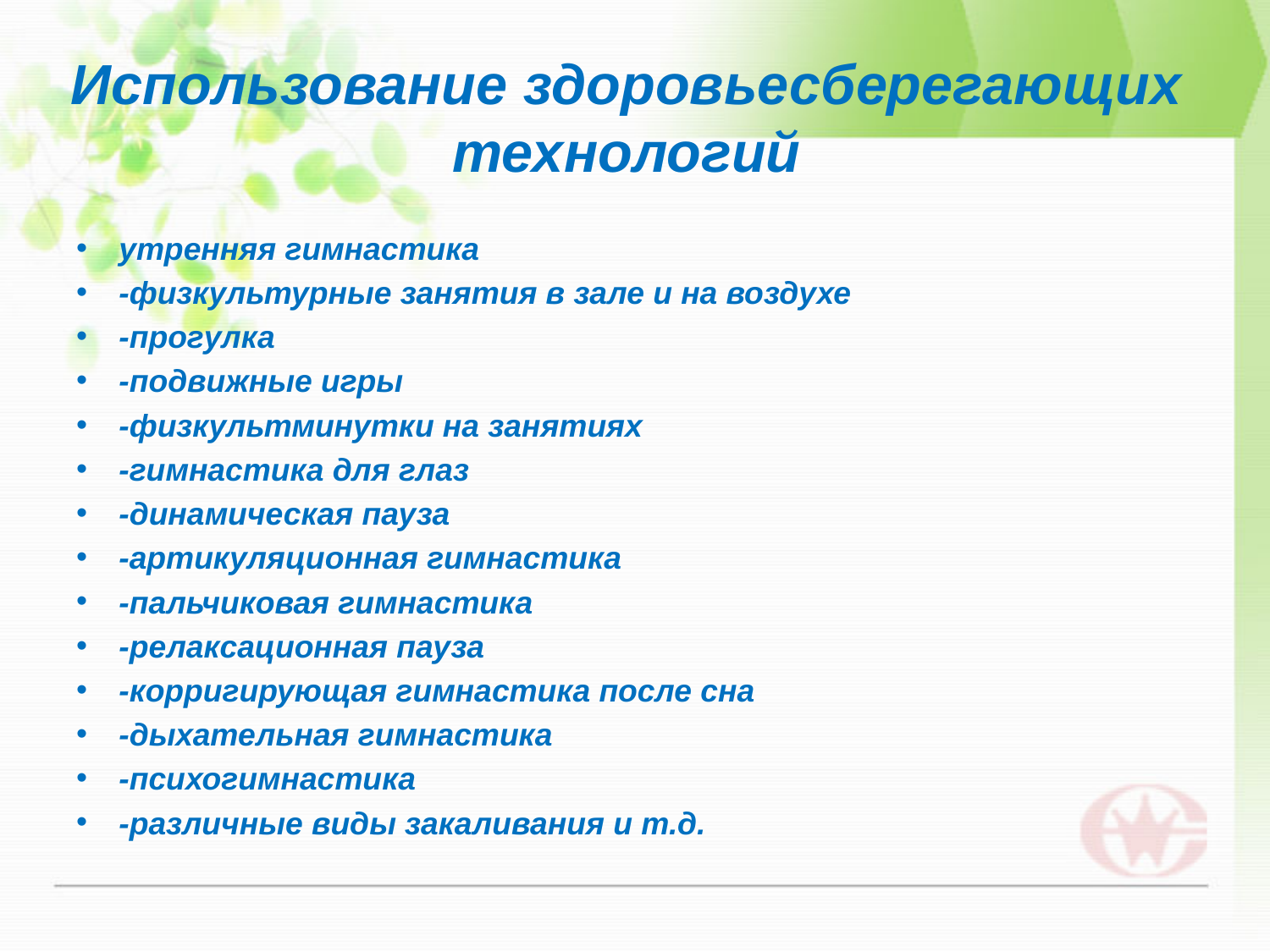

# Использование здоровьесберегающих технологий
утренняя гимнастика
-физкультурные занятия в зале и на воздухе
-прогулка
-подвижные игры
-физкультминутки на занятиях
-гимнастика для глаз
-динамическая пауза
-артикуляционная гимнастика
-пальчиковая гимнастика
-релаксационная пауза
-корригирующая гимнастика после сна
-дыхательная гимнастика
-психогимнастика
-различные виды закаливания и т.д.